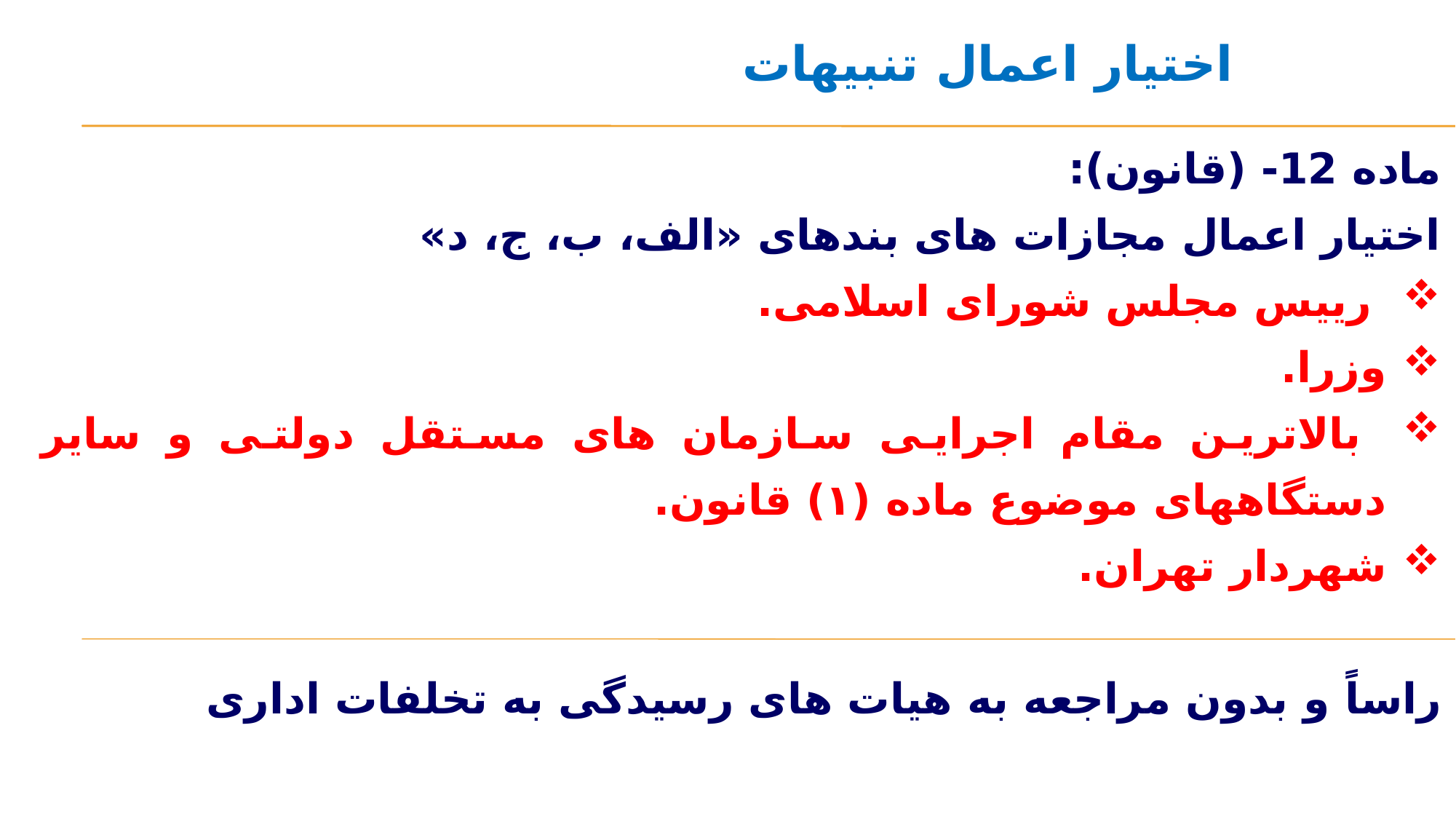

اختیار اعمال تنبیهات
‌ماده 12- (قانون):
اختیار اعمال مجازات های بندهای «الف، ب، ج، د»
 رییس مجلس شورای اسلامی.
وزرا.
 بالاترین مقام اجرایی سازمان های مستقل دولتی و سایر دستگاههای موضوع ماده (۱) قانون.
شهردار تهران.

راساً و بدون مراجعه به هیات های رسیدگی به تخلفات اداری